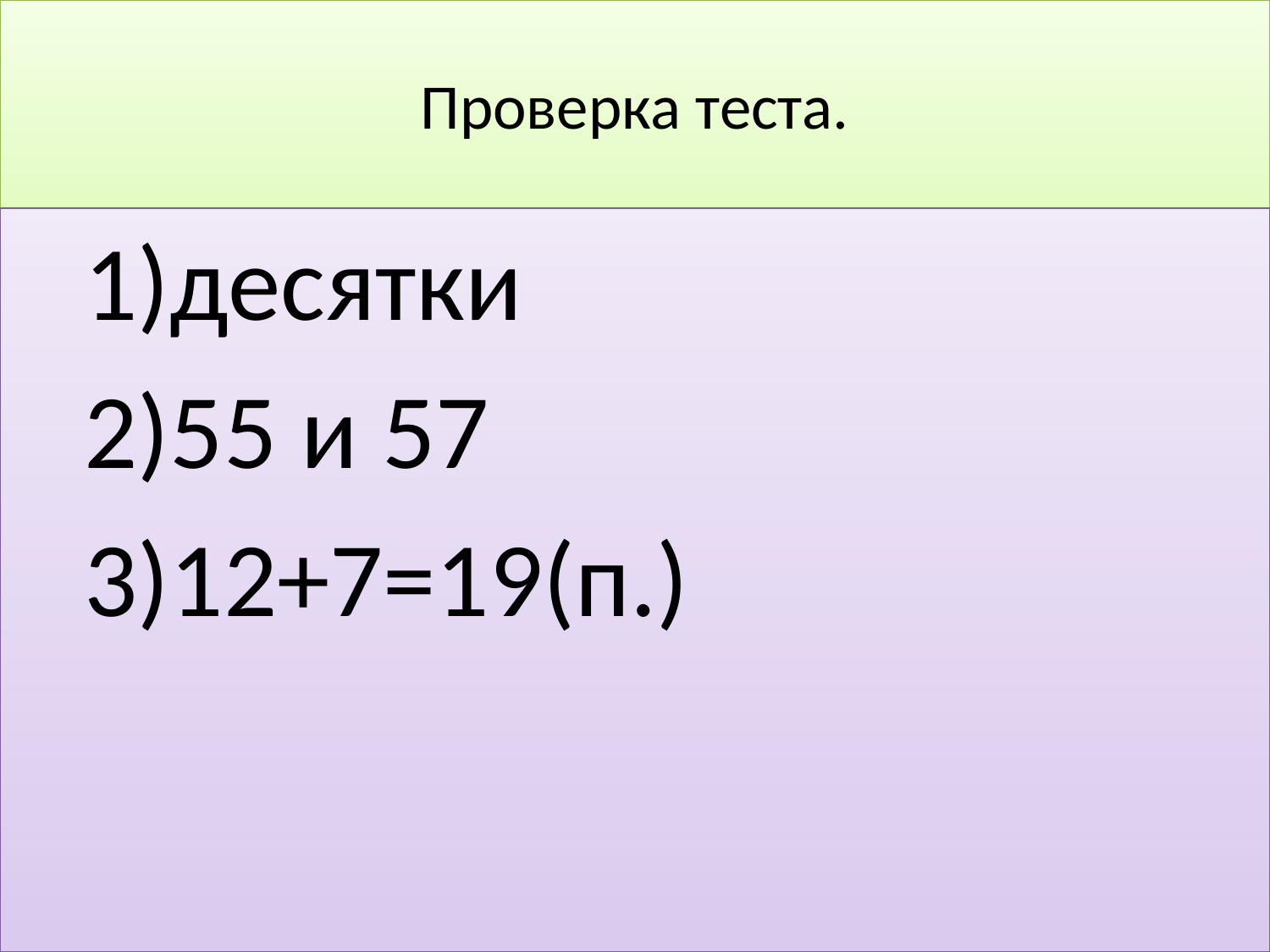

# Проверка теста.
   1)десятки
   2)55 и 57
   3)12+7=19(п.)